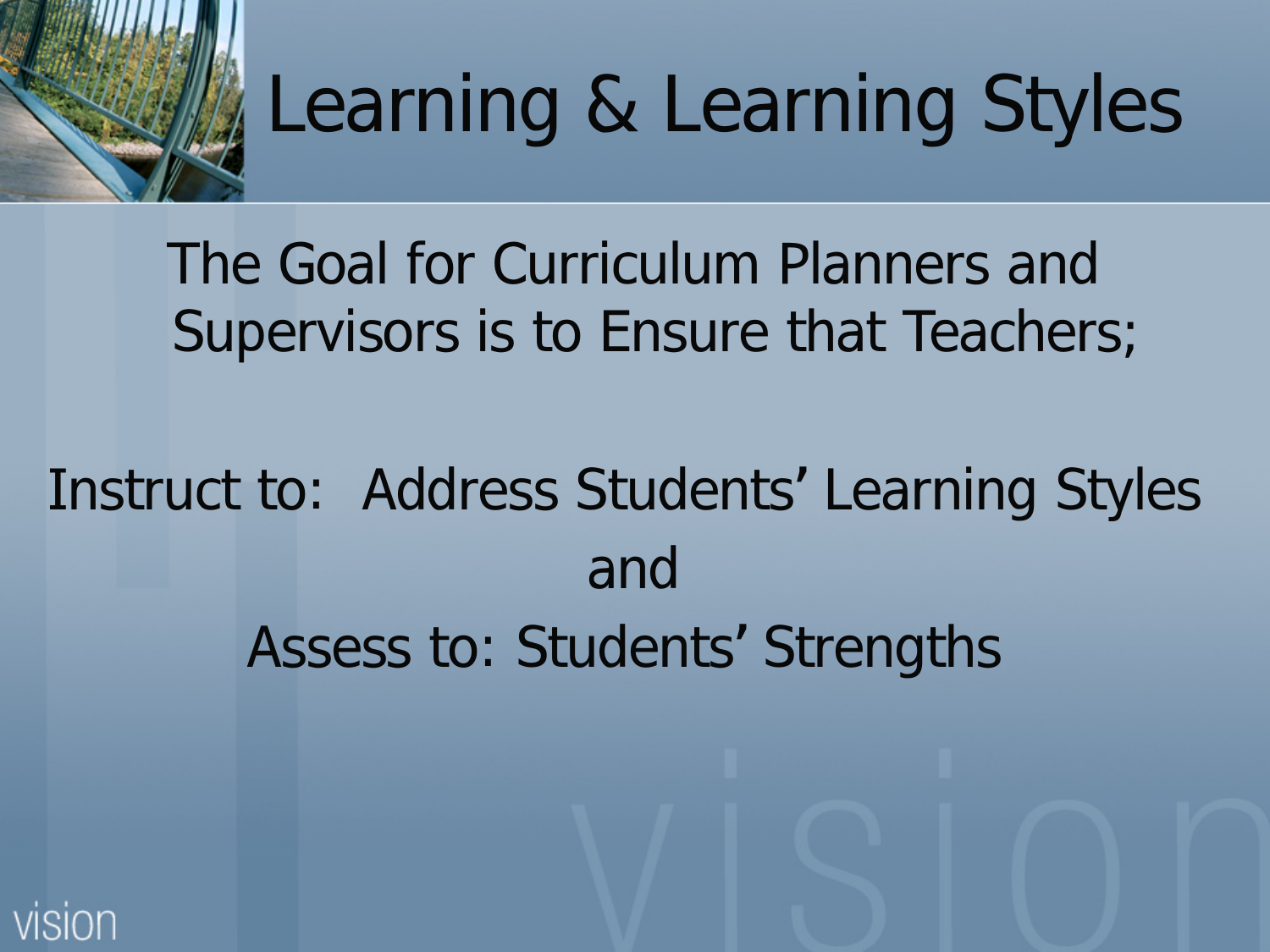

# Learning & Learning Styles
The Goal for Curriculum Planners and Supervisors is to Ensure that Teachers;

Instruct to:  Address Students’ Learning Styles
and
Assess to: Students’ Strengths